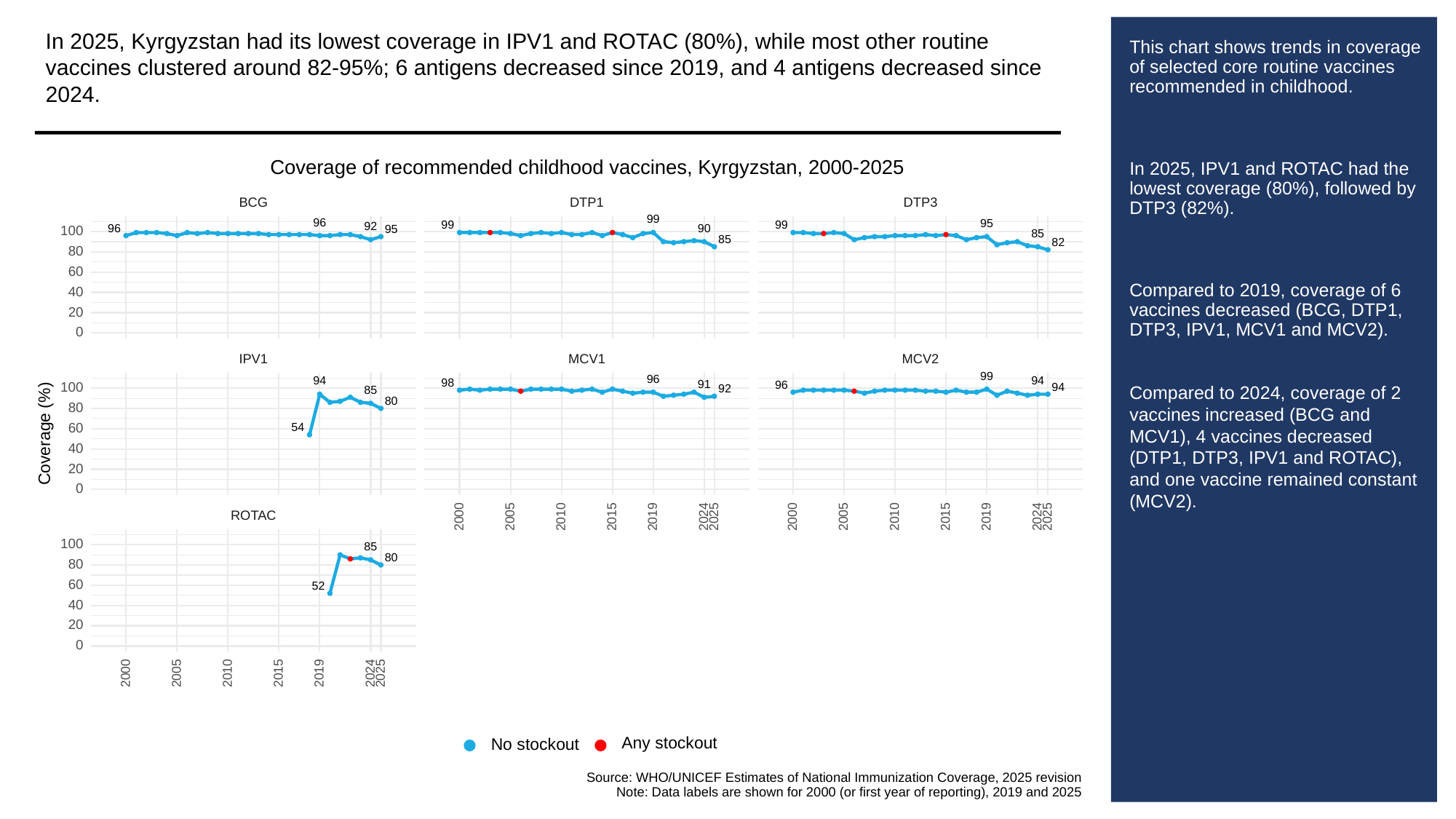

In 2025, Kyrgyzstan had its lowest coverage in IPV1 and ROTAC (80%), while most other routine vaccines clustered around 82-95%; 6 antigens decreased since 2019, and 4 antigens decreased since 2024.
# This chart shows trends in coverage of selected core routine vaccines recommended in childhood.

In 2025, IPV1 and ROTAC had the lowest coverage (80%), followed by DTP3 (82%).

Compared to 2019, coverage of 6 vaccines decreased (BCG, DTP1, DTP3, IPV1, MCV1 and MCV2).

Compared to 2024, coverage of 2 vaccines increased (BCG and MCV1), 4 vaccines decreased (DTP1, DTP3, IPV1 and ROTAC), and one vaccine remained constant (MCV2).

Coverage of recommended childhood vaccines, Kyrgyzstan, 2000-2025
BCG
DTP3
DTP1
99

96
95

99
99
92
96
90
95
100
85

85

82

80

60

40

20

0

MCV1
MCV2
IPV1
99

96
94
94

98
91
96
100
94
92
85

80

80

60
54
Coverage (%)

40

20

0

ROTAC
2000
2005
2010
2015
2019
2024
2025
2000
2005
2010
2015
2019
2024
2025

100
85

80

80

60
52

40

20

0

2000
2005
2010
2015
2019
2024
2025
Any stockout
No stockout

Source: WHO/UNICEF Estimates of National Immunization Coverage, 2025 revision
Note: Data labels are shown for 2000 (or first year of reporting), 2019 and 2025